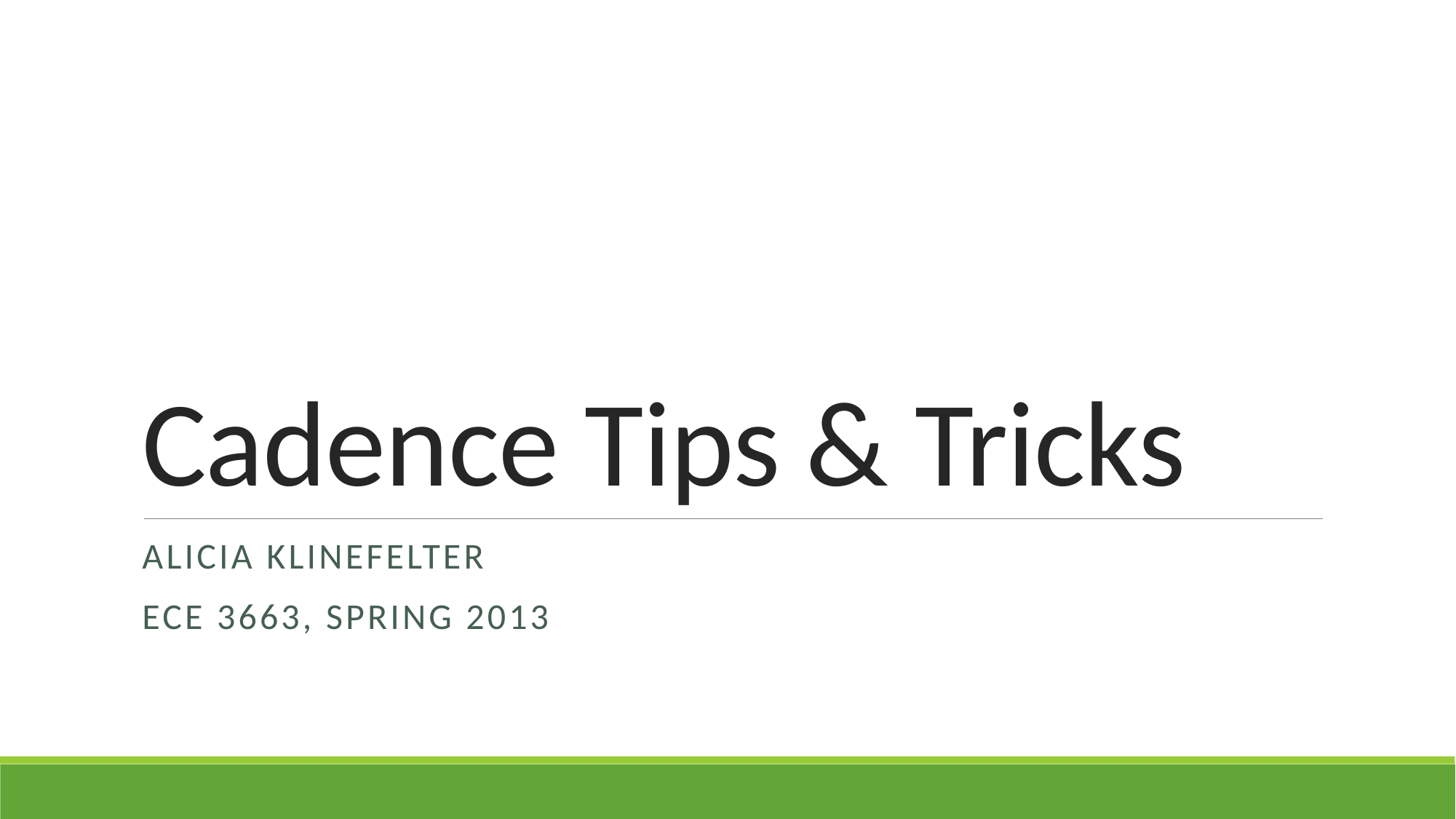

# Cadence Tips & Tricks
Alicia KLINEFELTER
ECE 3663, Spring 2013